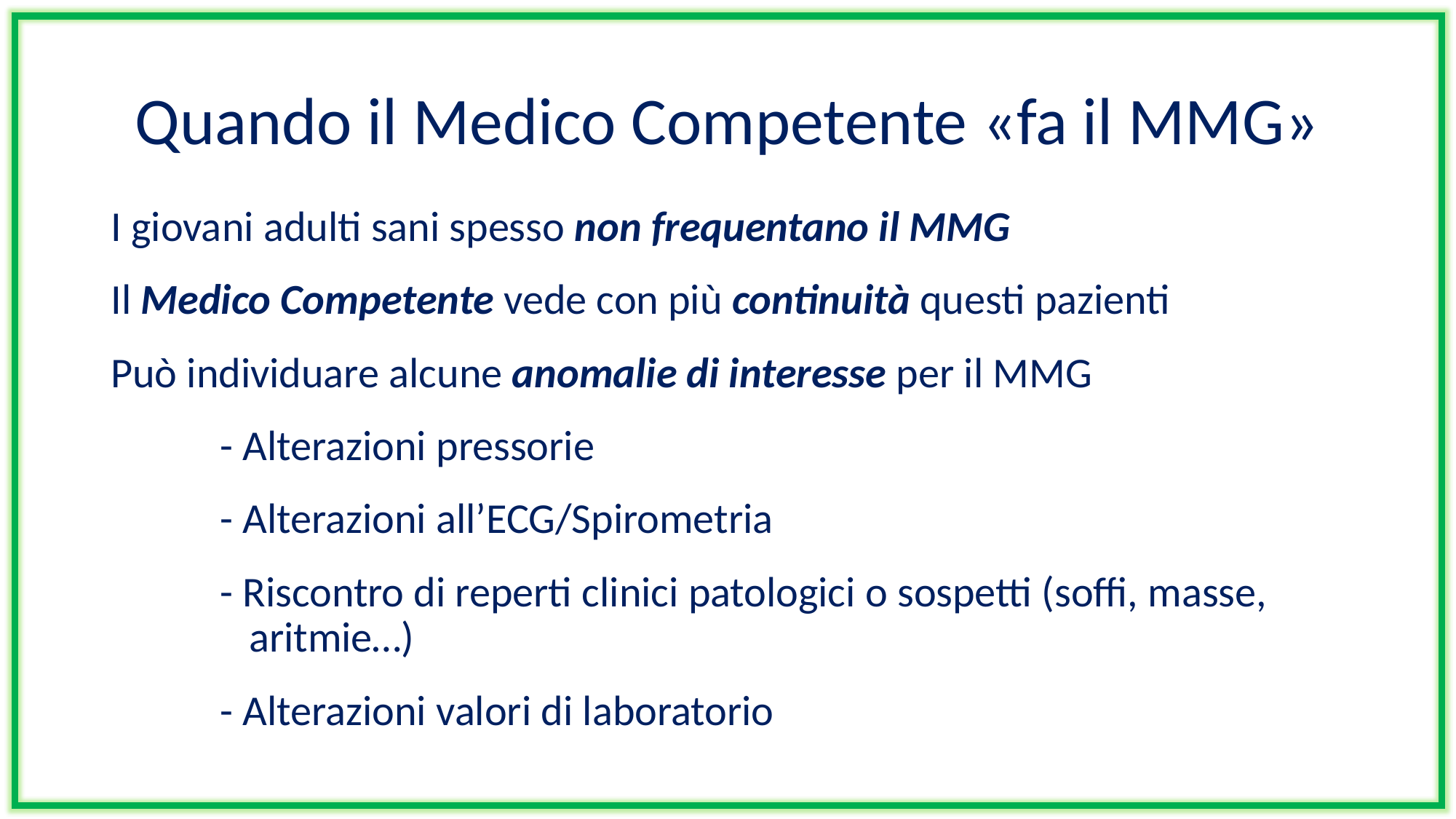

# Quando il Medico Competente «fa il MMG»
I giovani adulti sani spesso non frequentano il MMG
Il Medico Competente vede con più continuità questi pazienti
Può individuare alcune anomalie di interesse per il MMG
	- Alterazioni pressorie
	- Alterazioni all’ECG/Spirometria
	- Riscontro di reperti clinici patologici o sospetti (soffi, masse, 	  	   aritmie…)
	- Alterazioni valori di laboratorio